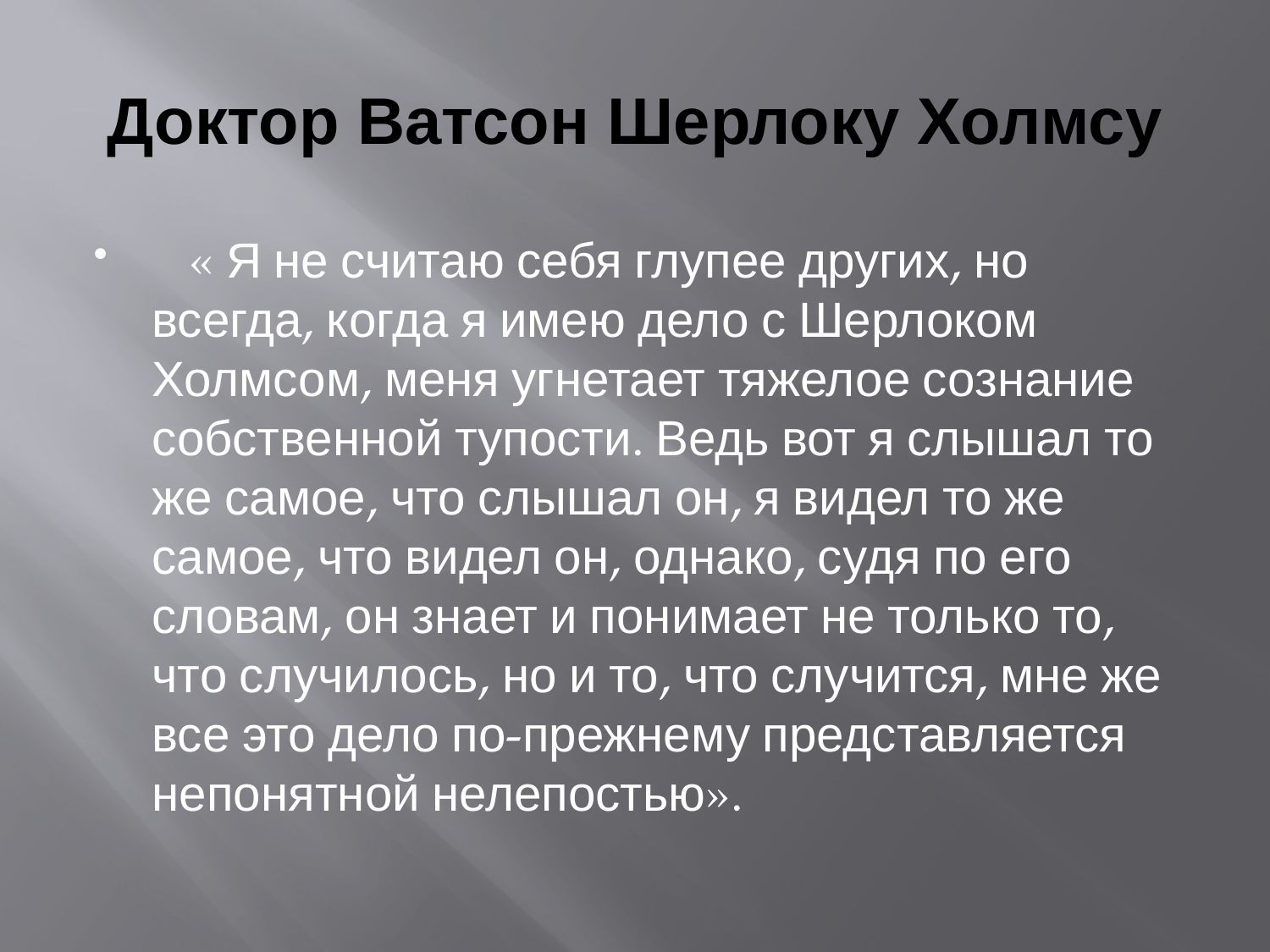

# Доктор Ватсон Шерлоку Холмсу
   « Я не считаю себя глупее других, но всегда, когда я имею дело с Шерлоком Холмсом, меня угнетает тяжелое сознание собственной тупости. Ведь вот я слышал то же самое, что слышал он, я видел то же самое, что видел он, однако, судя по его словам, он знает и понимает не только то, что случилось, но и то, что случится, мне же все это дело по-прежнему представляется непонятной нелепостью».